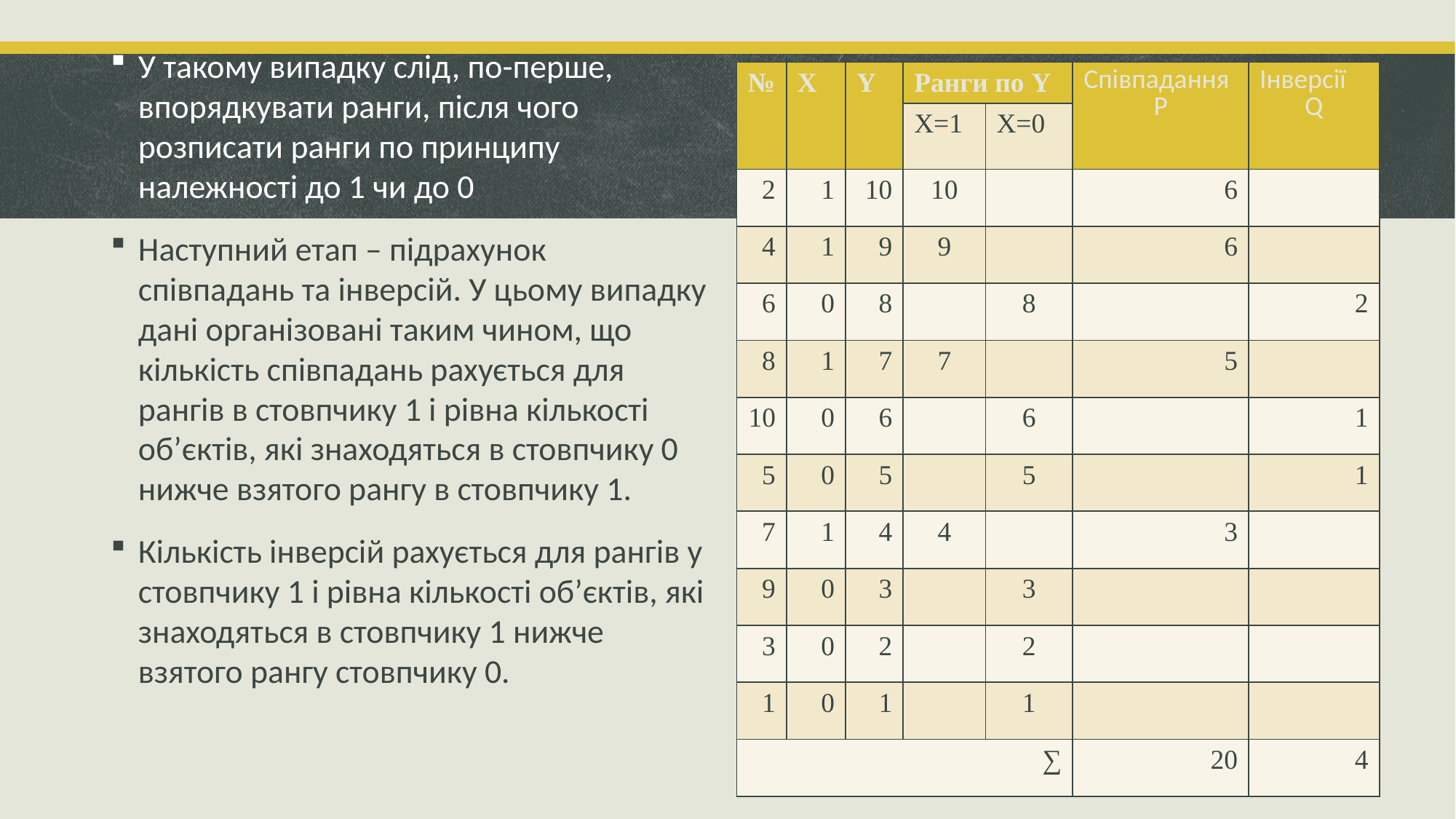

У такому випадку слід, по-перше, впорядкувати ранги, після чого розписати ранги по принципу належності до 1 чи до 0
Наступний етап – підрахунок співпадань та інверсій. У цьому випадку дані організовані таким чином, що кількість співпадань рахується для рангів в стовпчику 1 і рівна кількості об’єктів, які знаходяться в стовпчику 0 нижче взятого рангу в стовпчику 1.
Кількість інверсій рахується для рангів у стовпчику 1 і рівна кількості об’єктів, які знаходяться в стовпчику 1 нижче взятого рангу стовпчику 0.
| № | X | Y | Ранги по Y |  | Співпадання P | Інверсії Q |
| --- | --- | --- | --- | --- | --- | --- |
|  |  |  | X=1 | X=0 |  |  |
| 2 | 1 | 10 | 10 |  | 6 |  |
| 4 | 1 | 9 | 9 |  | 6 |  |
| 6 | 0 | 8 |  | 8 |  | 2 |
| 8 | 1 | 7 | 7 |  | 5 |  |
| 10 | 0 | 6 |  | 6 |  | 1 |
| 5 | 0 | 5 |  | 5 |  | 1 |
| 7 | 1 | 4 | 4 |  | 3 |  |
| 9 | 0 | 3 |  | 3 |  |  |
| 3 | 0 | 2 |  | 2 |  |  |
| 1 | 0 | 1 |  | 1 |  |  |
| ∑ |  |  |  |  | 20 | 4 |